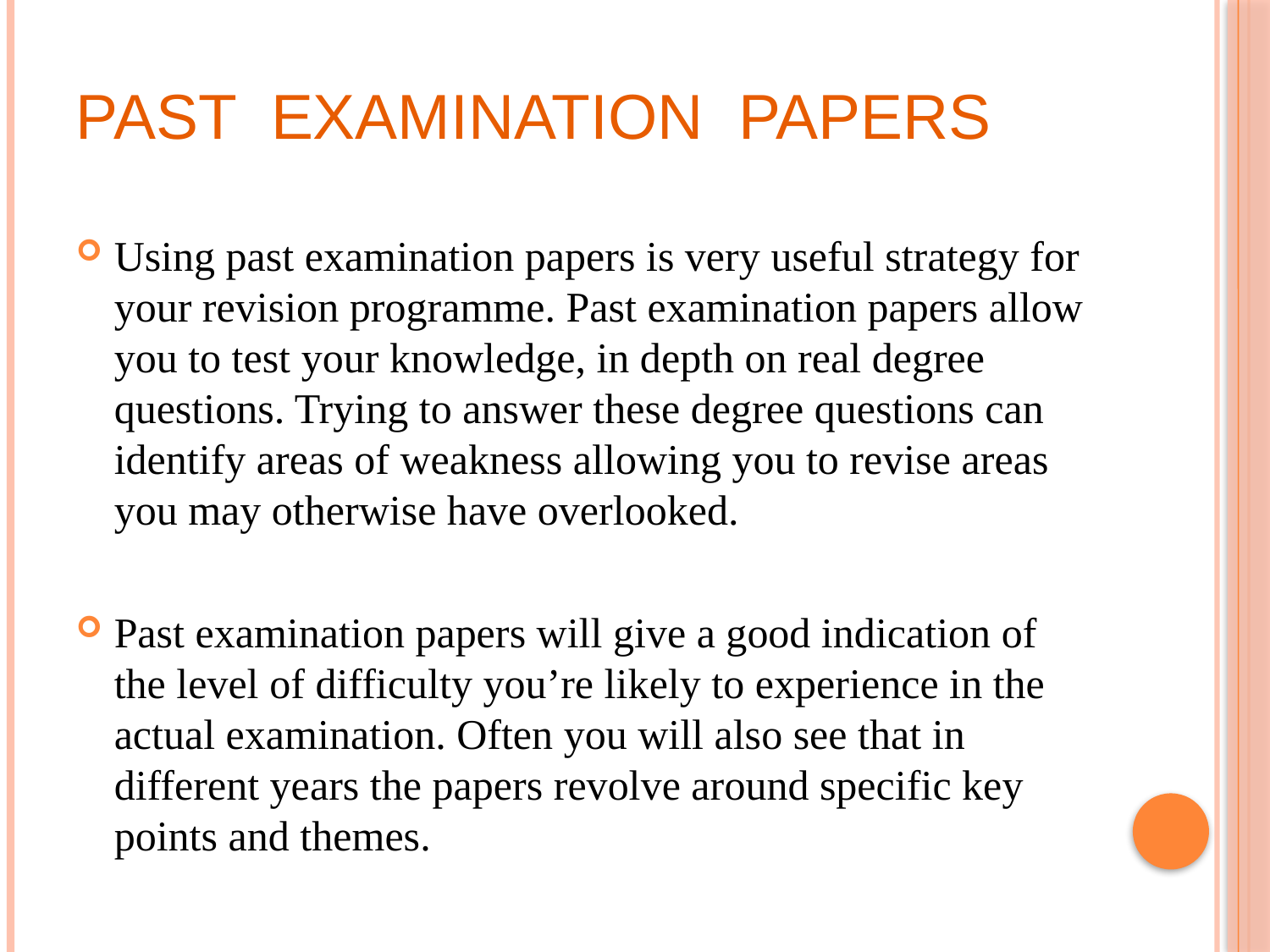

# PAST  EXAMINATION  PAPERS
Using past examination papers is very useful strategy for your revision programme. Past examination papers allow you to test your knowledge, in depth on real degree questions. Trying to answer these degree questions can identify areas of weakness allowing you to revise areas you may otherwise have overlooked.

Past examination papers will give a good indication of the level of difficulty you’re likely to experience in the actual examination. Often you will also see that in different years the papers revolve around specific key points and themes.